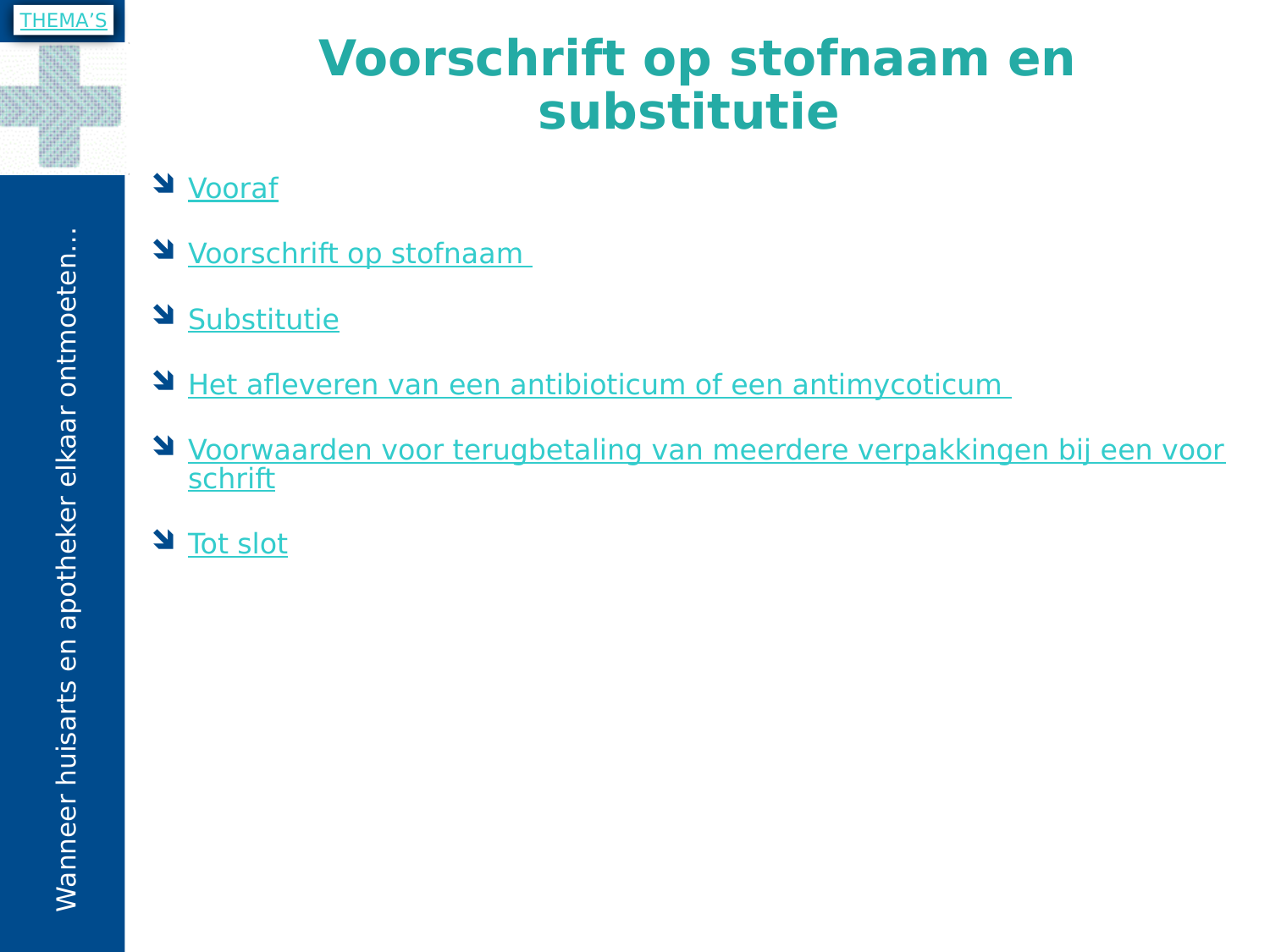

THEMA’S
Voorschrift op stofnaam en substitutie
Vooraf
Voorschrift op stofnaam
Substitutie
Het afleveren van een antibioticum of een antimycoticum
Voorwaarden voor terugbetaling van meerdere verpakkingen bij een voorschrift
Tot slot